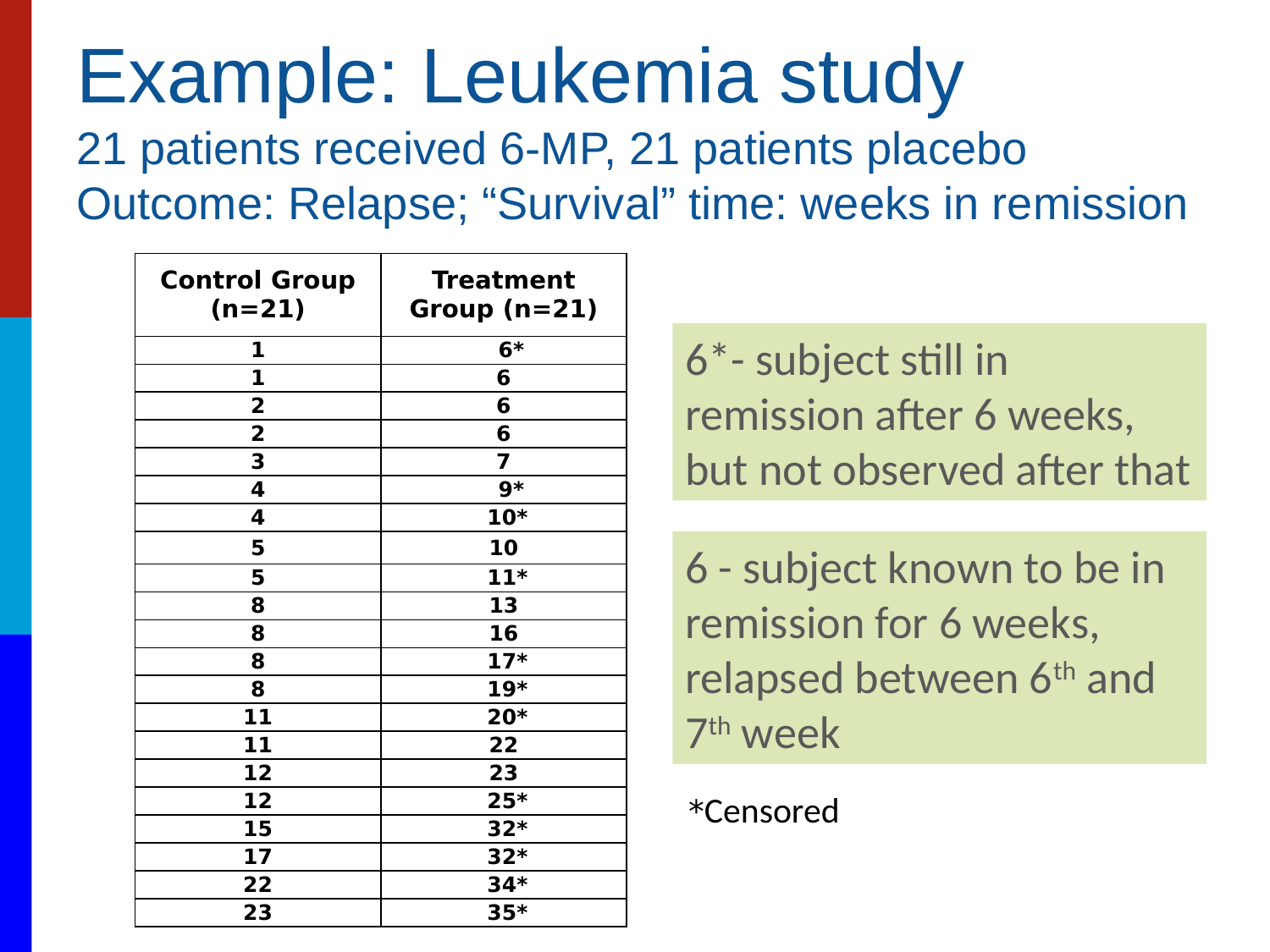

# Example: Leukemia study 21 patients received 6-MP, 21 patients placebo Outcome: Relapse; “Survival” time: weeks in remission
| Control Group (n=21) | Treatment Group (n=21) |
| --- | --- |
| 1 | 6\* |
| 1 | 6 |
| 2 | 6 |
| 2 | 6 |
| 3 | 7 |
| 4 | 9\* |
| 4 | 10\* |
| 5 | 10 |
| 5 | 11\* |
| 8 | 13 |
| 8 | 16 |
| 8 | 17\* |
| 8 | 19\* |
| 11 | 20\* |
| 11 | 22 |
| 12 | 23 |
| 12 | 25\* |
| 15 | 32\* |
| 17 | 32\* |
| 22 | 34\* |
| 23 | 35\* |
6*- subject still in remission after 6 weeks, but not observed after that
6 - subject known to be in remission for 6 weeks, relapsed between 6th and 7th week
*Censored